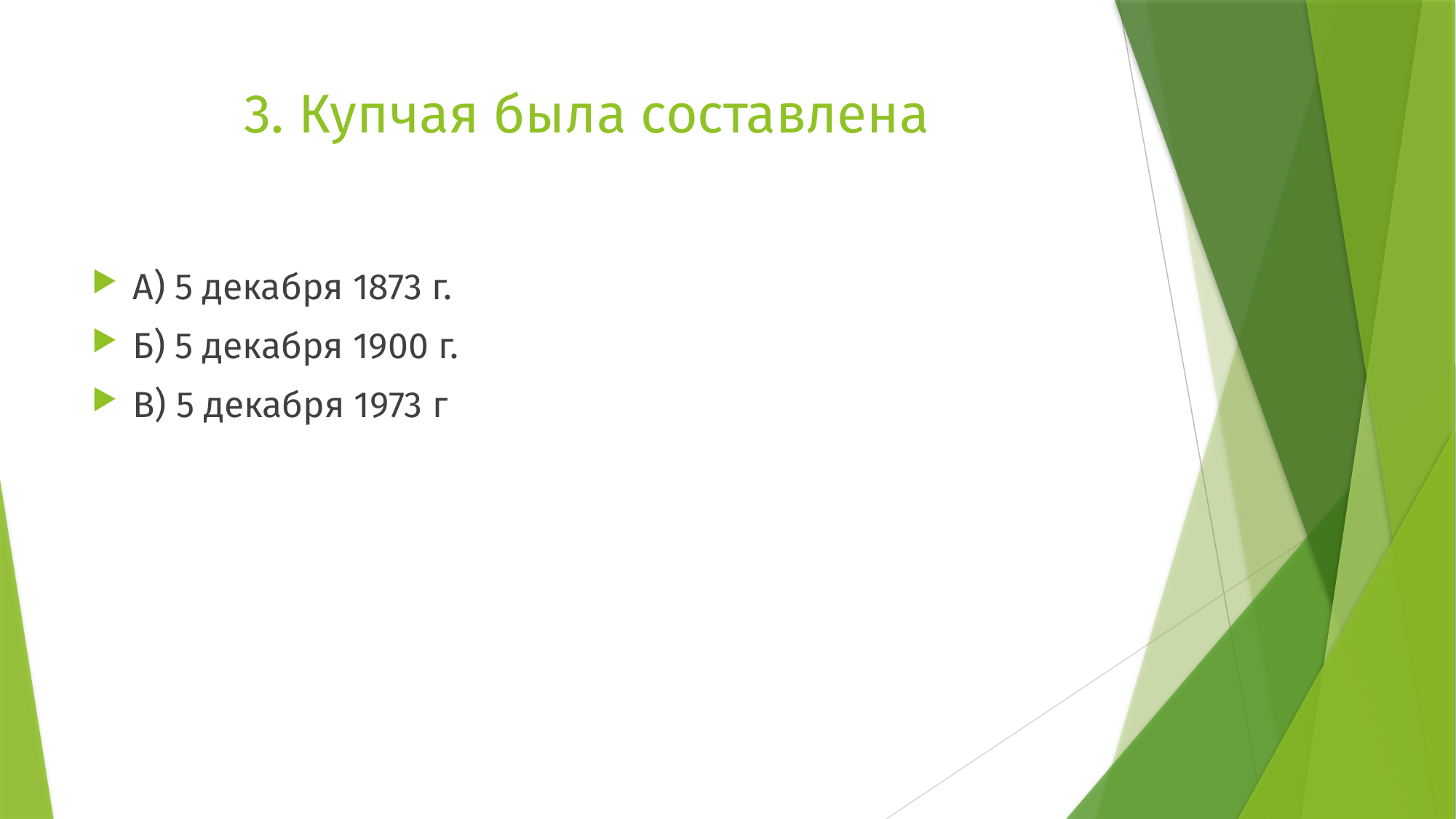

# 3. Купчая была составлена
А) 5 декабря 1873 г.
Б) 5 декабря 1900 г.
В) 5 декабря 1973 г